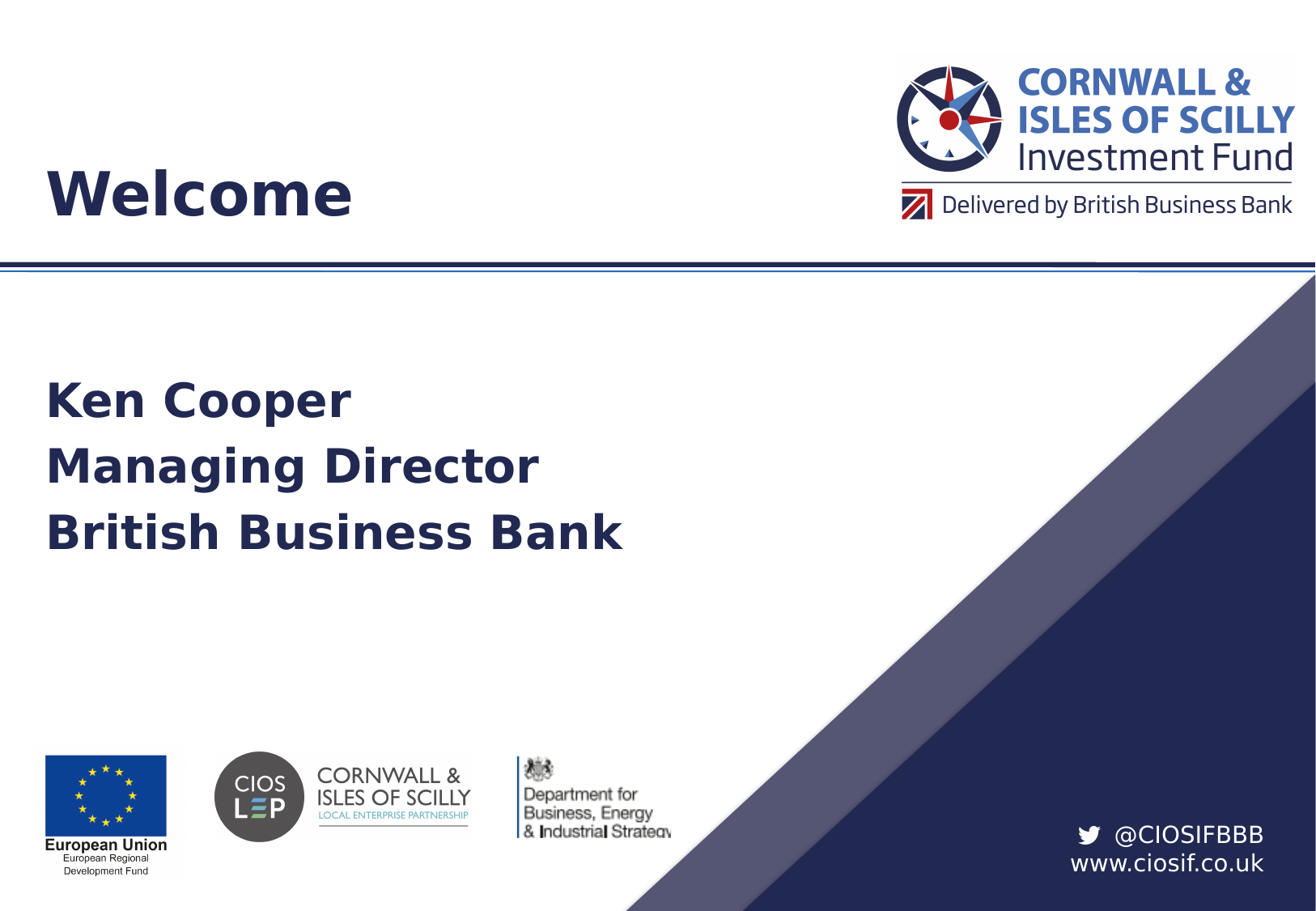

# Welcome

Ken Cooper
Managing Director
British Business Bank